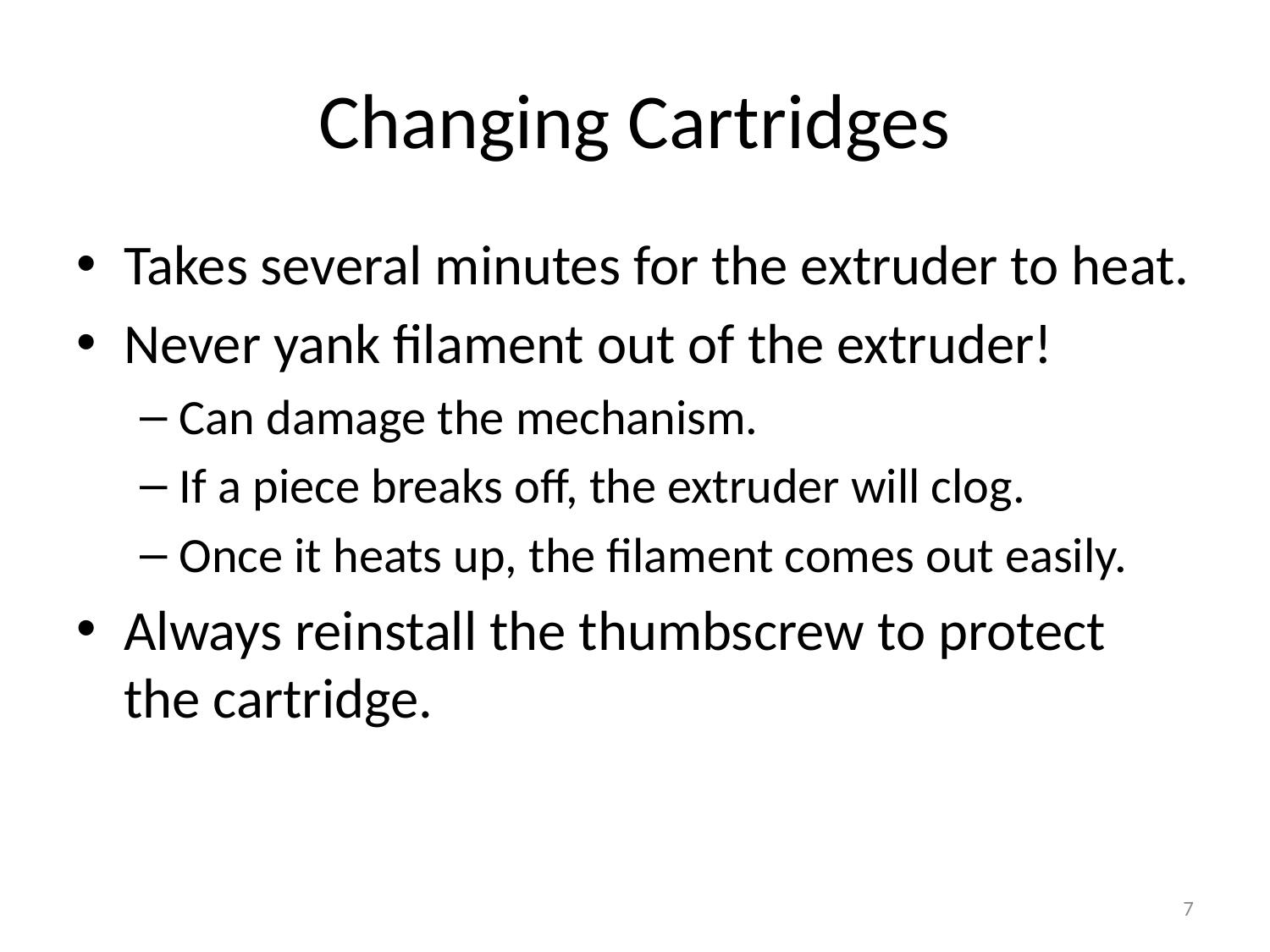

# Changing Cartridges
Takes several minutes for the extruder to heat.
Never yank filament out of the extruder!
Can damage the mechanism.
If a piece breaks off, the extruder will clog.
Once it heats up, the filament comes out easily.
Always reinstall the thumbscrew to protect the cartridge.
7